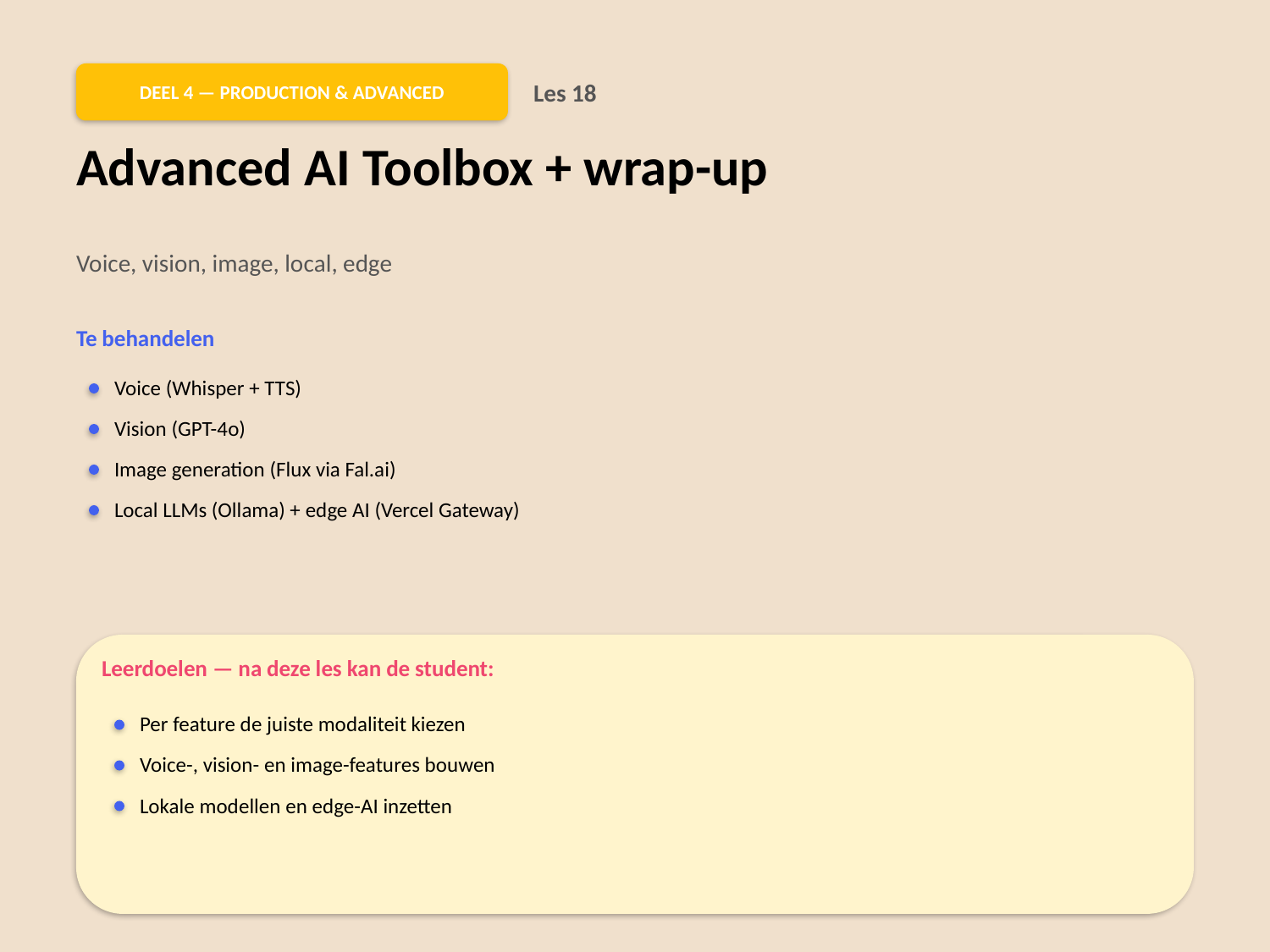

DEEL 4 — PRODUCTION & ADVANCED
Les 18
Advanced AI Toolbox + wrap-up
Voice, vision, image, local, edge
Te behandelen
Voice (Whisper + TTS)

Vision (GPT-4o)

Image generation (Flux via Fal.ai)

Local LLMs (Ollama) + edge AI (Vercel Gateway)

Leerdoelen — na deze les kan de student:
Per feature de juiste modaliteit kiezen

Voice-, vision- en image-features bouwen

Lokale modellen en edge-AI inzetten